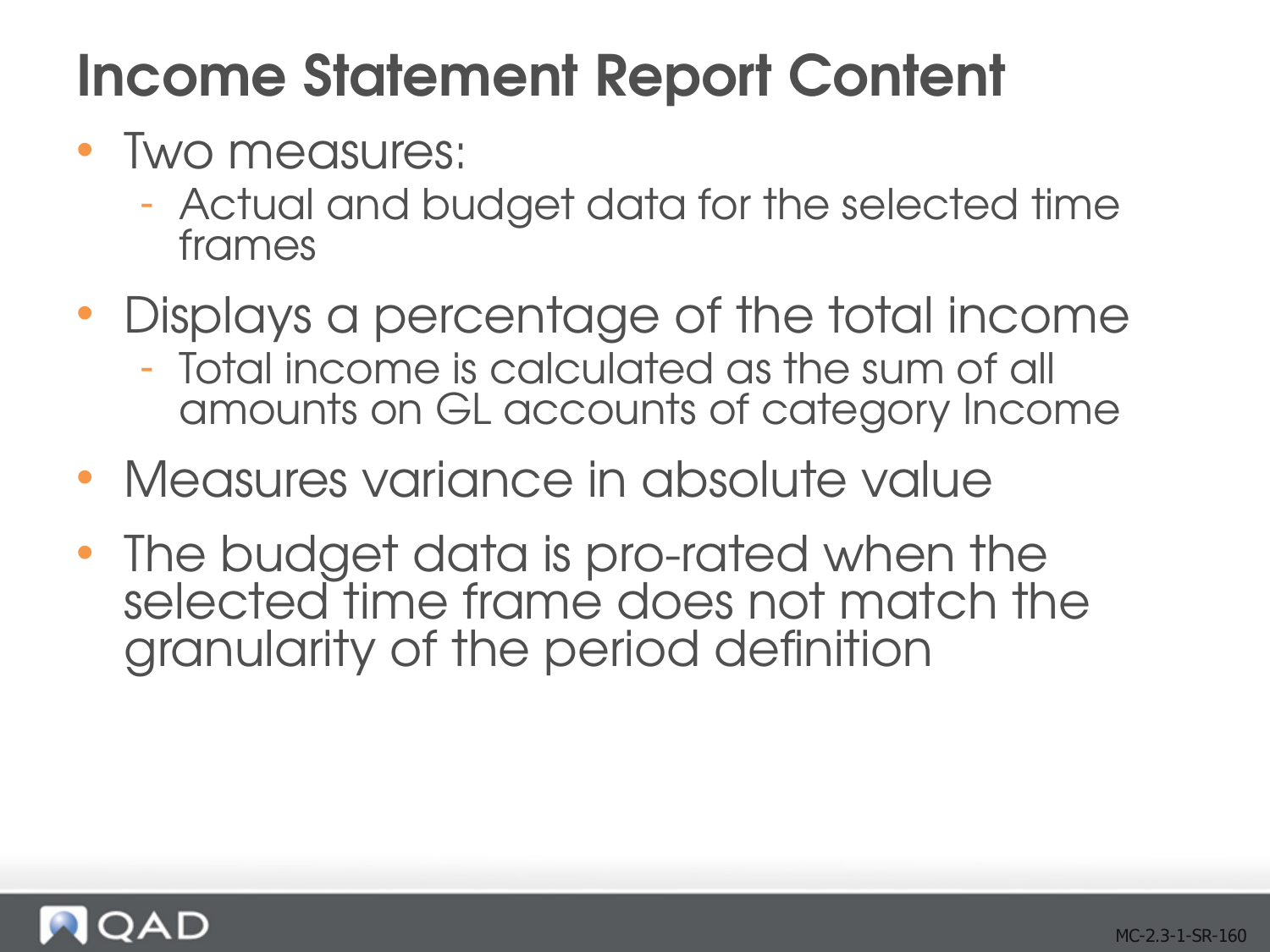

# Income Statement Report Content
Two measures:
Actual and budget data for the selected time frames
Displays a percentage of the total income
Total income is calculated as the sum of all amounts on GL accounts of category Income
Measures variance in absolute value
The budget data is pro-rated when the selected time frame does not match the granularity of the period definition

MC-2.3-1-SR-160